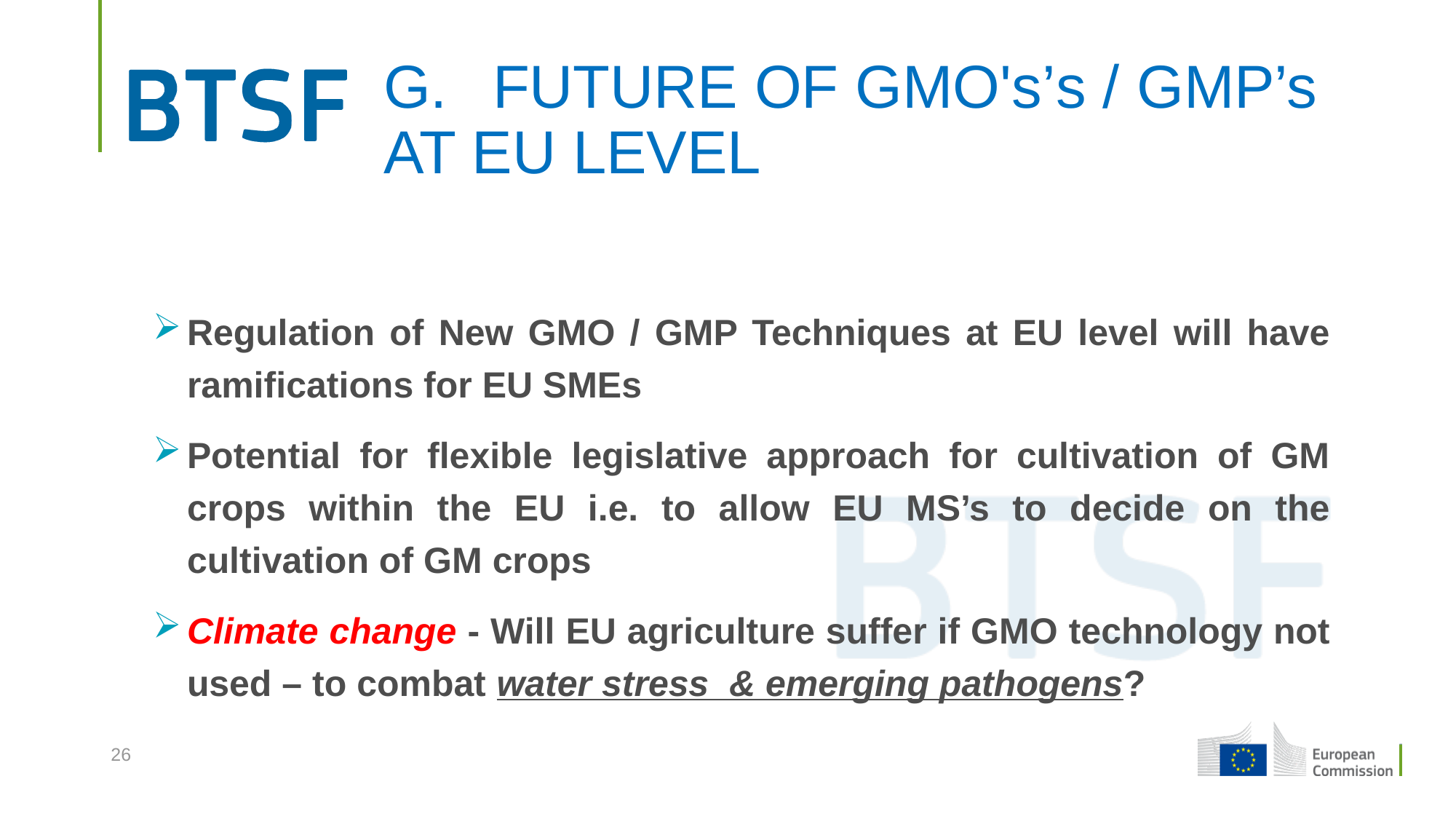

# G.	FUTURE OF GMO's’s / GMP’s  AT EU LEVEL

Regulation of New GMO / GMP Techniques at EU level will have ramifications for EU SMEs
Potential for flexible legislative approach for cultivation of GM crops within the EU i.e. to allow EU MS’s to decide on the cultivation of GM crops
Climate change - Will EU agriculture suffer if GMO technology not used – to combat water stress  & emerging pathogens?

26